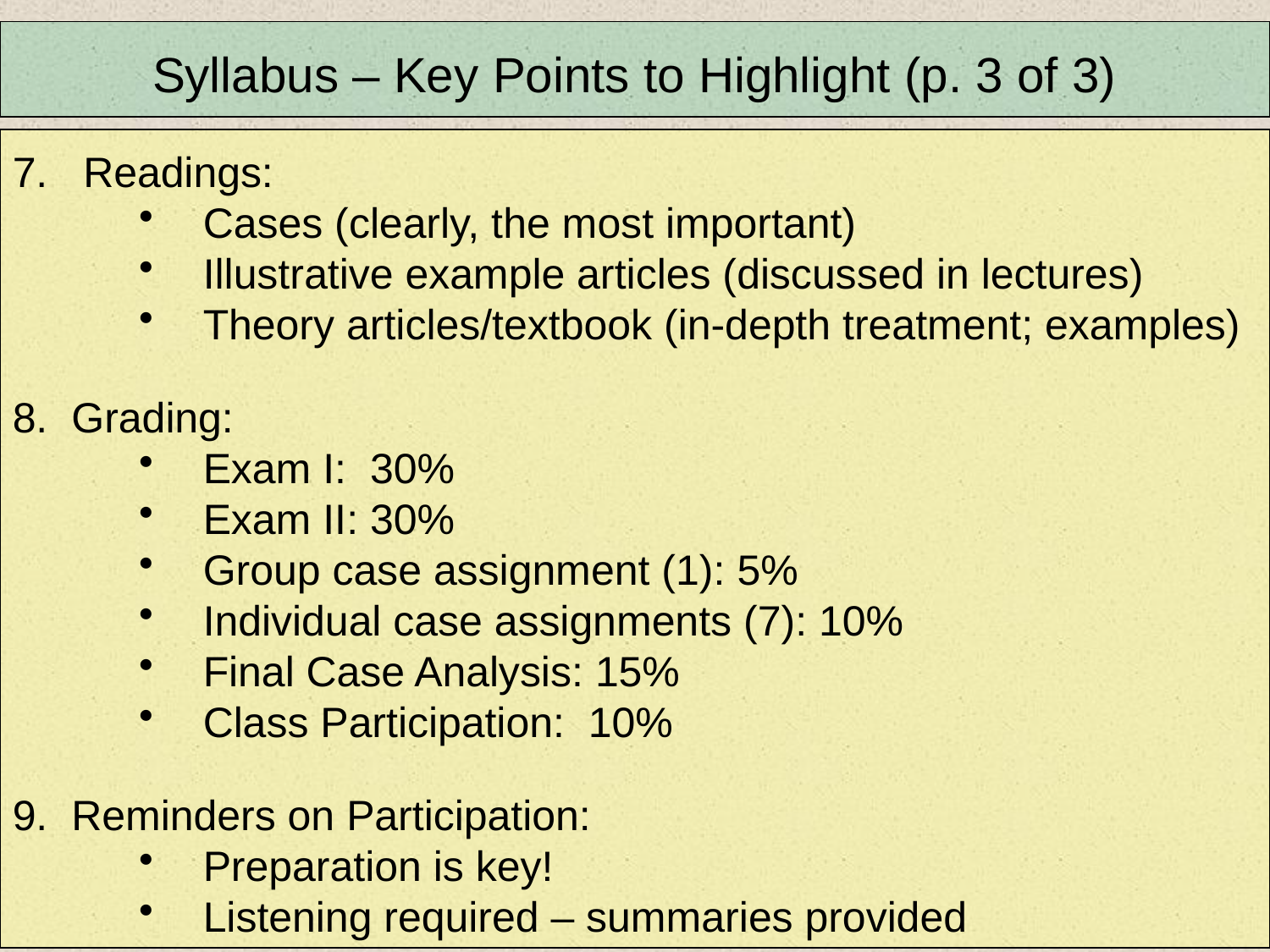

Syllabus – Key Points to Highlight (p. 3 of 3)

7.   Readings:
Cases (clearly, the most important)
Illustrative example articles (discussed in lectures)
Theory articles/textbook (in-depth treatment; examples)

8.  Grading:
Exam I:  30%
Exam II: 30%
Group case assignment (1): 5%
Individual case assignments (7): 10%
Final Case Analysis: 15%
Class Participation:  10%

9.  Reminders on Participation:
Preparation is key!
Listening required – summaries provided